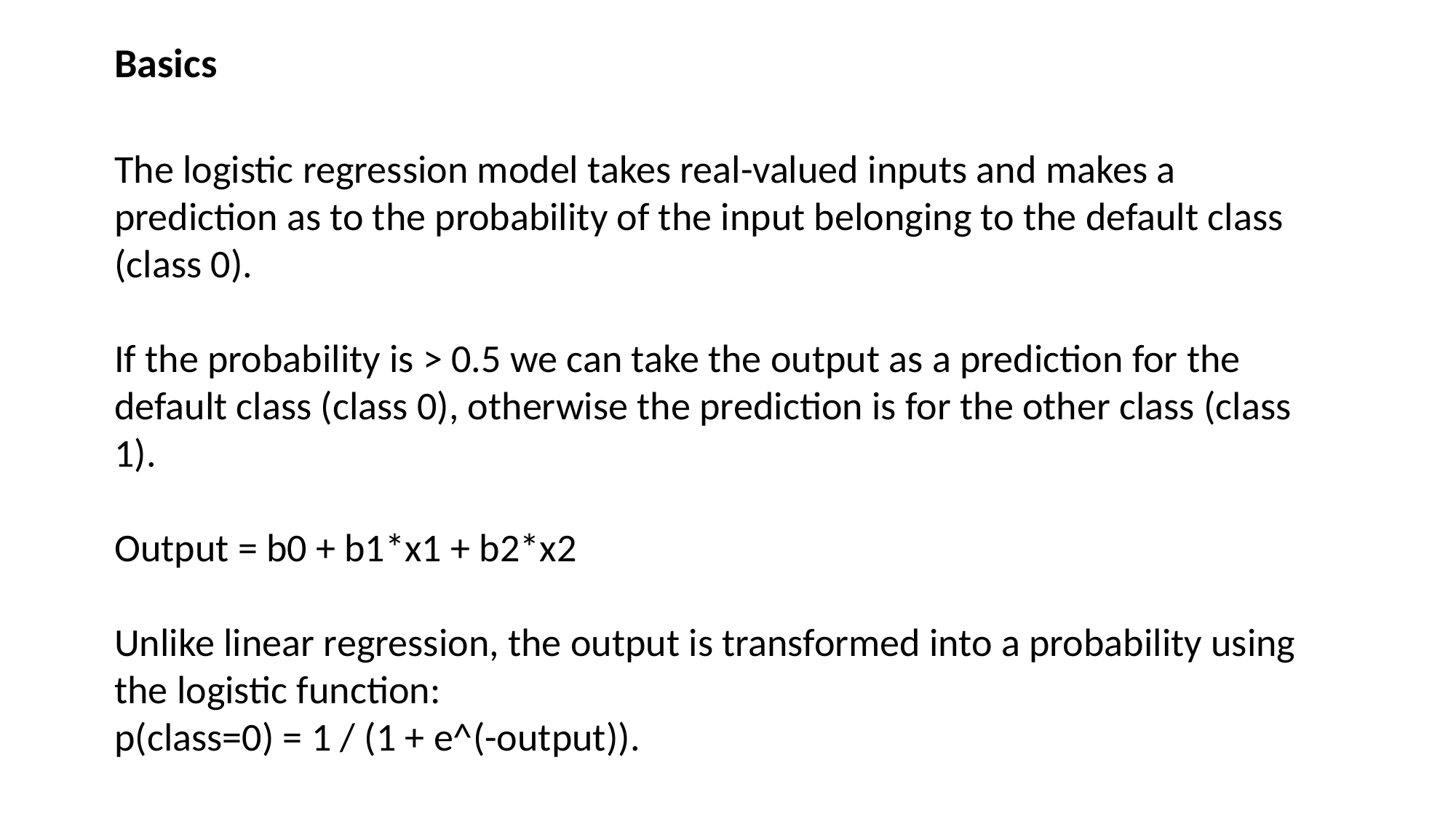

Basics
The logistic regression model takes real-valued inputs and makes a prediction as to the probability of the input belonging to the default class (class 0).

If the probability is > 0.5 we can take the output as a prediction for the default class (class 0), otherwise the prediction is for the other class (class 1).

Output = b0 + b1*x1 + b2*x2

Unlike linear regression, the output is transformed into a probability using the logistic function:
p(class=0) = 1 / (1 + e^(-output)).